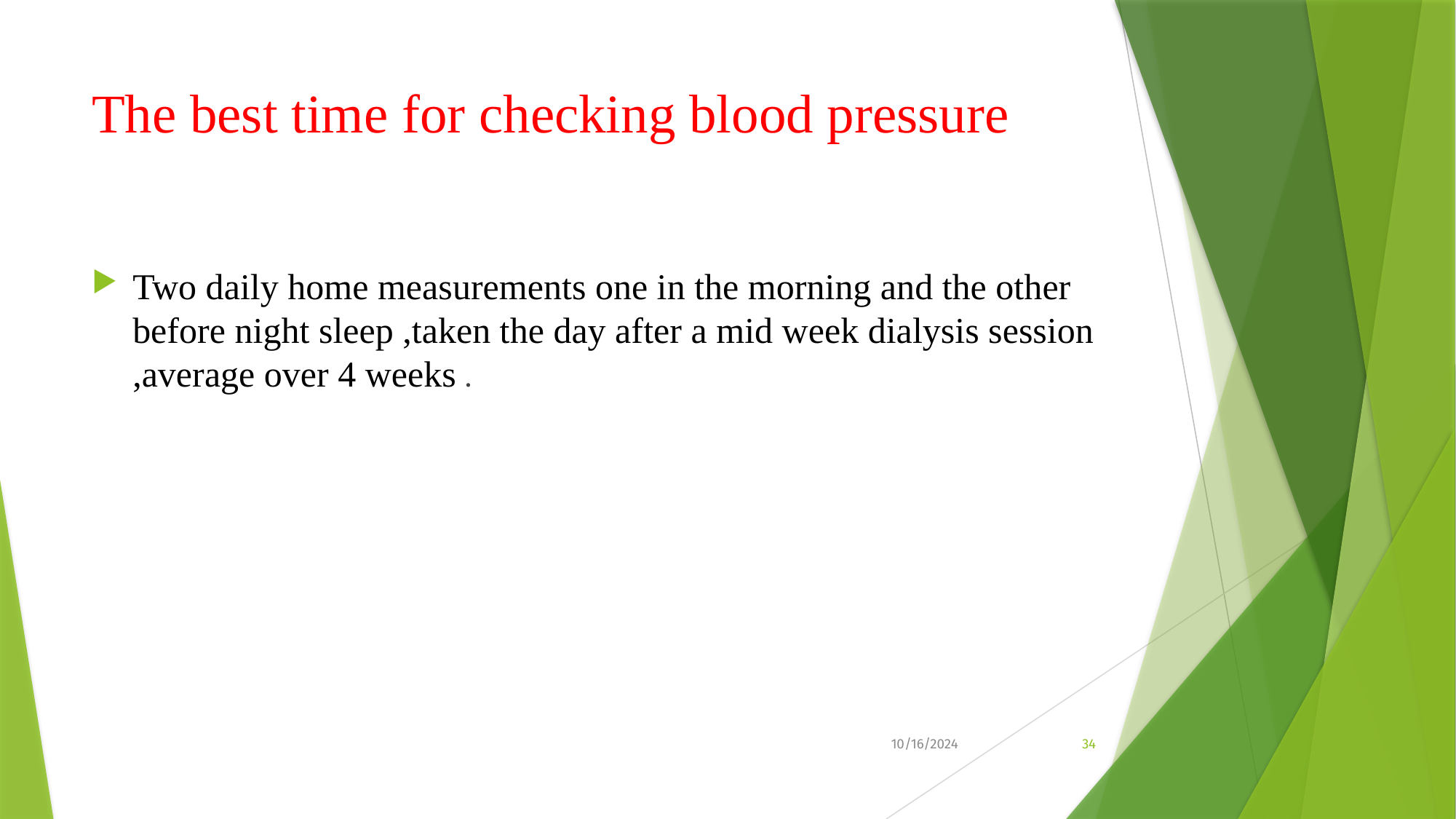

# The best time for checking blood pressure
Two daily home measurements one in the morning and the other before night sleep ,taken the day after a mid week dialysis session ,average over 4 weeks .
10/16/2024
34